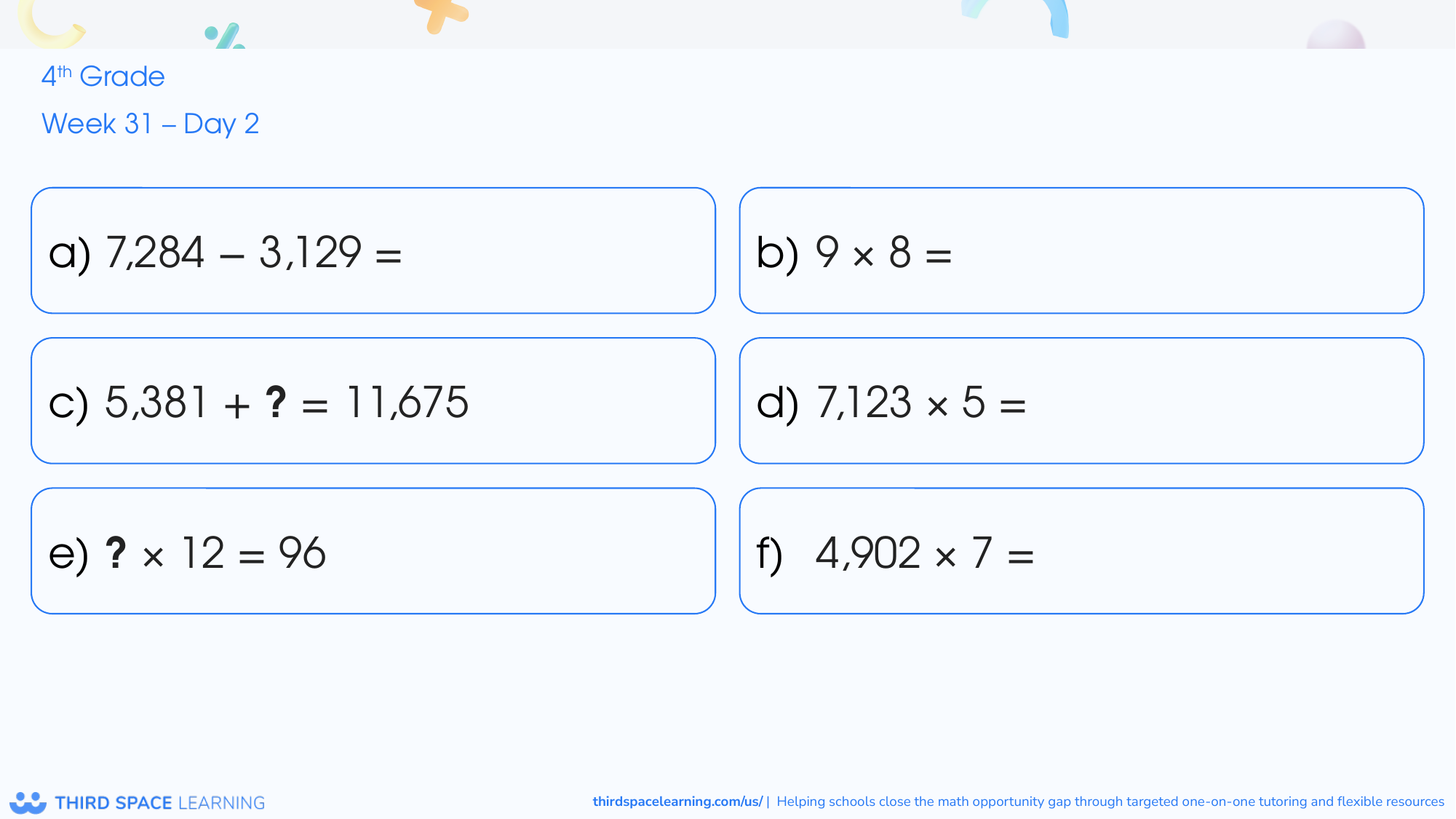

4th Grade
Week 31 – Day 2
7,284 − 3,129 =
9 × 8 =
5,381 + ? = 11,675
7,123 × 5 =
? × 12 = 96
4,902 × 7 =